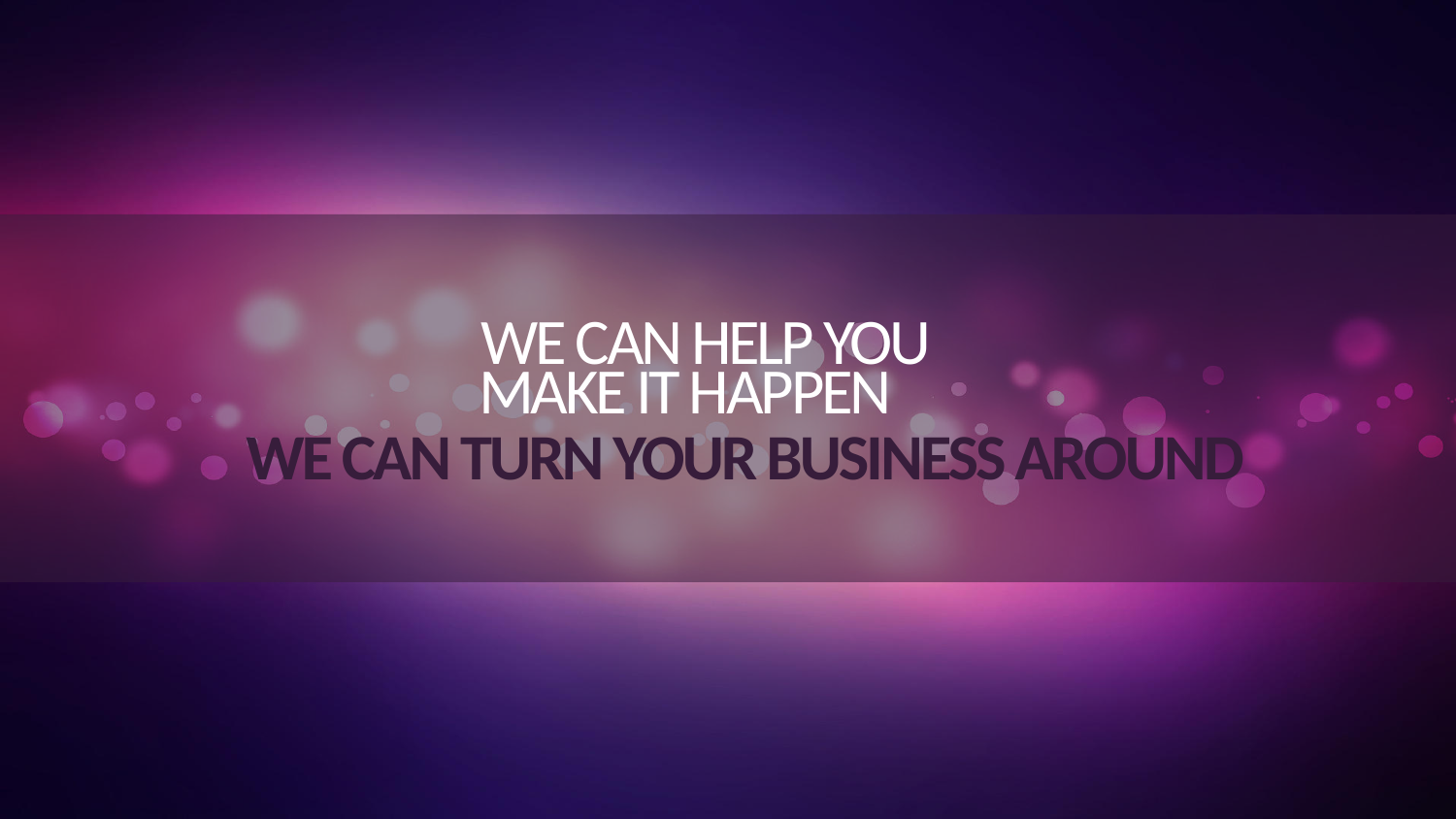

WE CAN HELP YOU
MAKE IT HAPPEN
WE CAN TURN YOUR BUSINESS AROUND